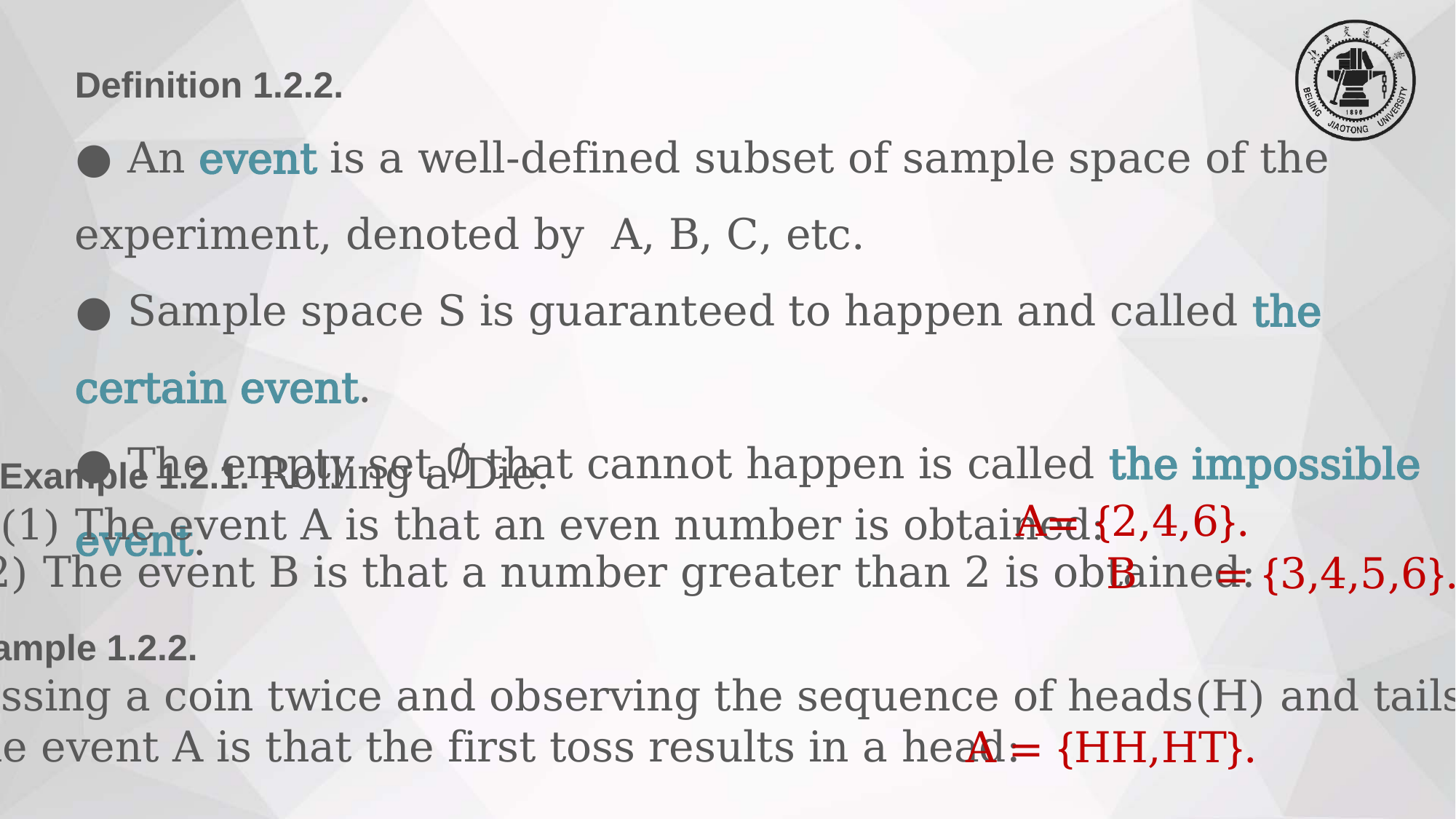

Definition 1.2.2.
● An event is a well-defined subset of sample space of the experiment, denoted by  A, B, C, etc.
● Sample space S is guaranteed to happen and called the certain event.
● The empty set ∅ that cannot happen is called the impossible event.
Example 1.2.1. Rolling a Die.
(1) The event A is that an even number is obtained:
A= {2,4,6}.
(2) The event B is that a number greater than 2 is obtained:
B	= {3,4,5,6}.
Example 1.2.2.
Tossing a coin twice and observing the sequence of heads(H) and tails(T).
The event A is that the first toss results in a head:
A = {HH,HT}.